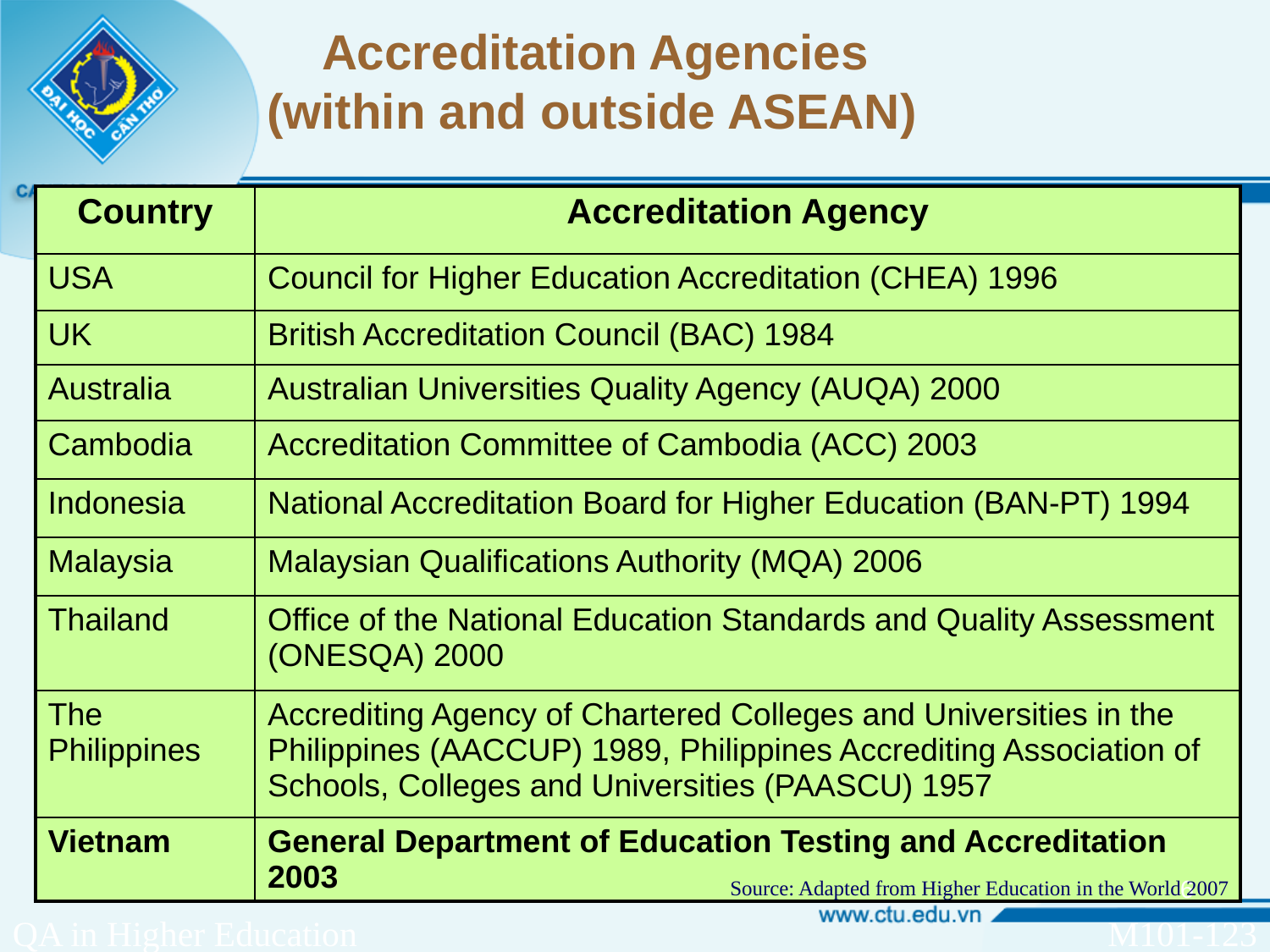

# Accreditation Agencies (within and outside ASEAN)
| Country | Accreditation Agency |
| --- | --- |
| USA | Council for Higher Education Accreditation (CHEA) 1996 |
| UK | British Accreditation Council (BAC) 1984 |
| Australia | Australian Universities Quality Agency (AUQA) 2000 |
| Cambodia | Accreditation Committee of Cambodia (ACC) 2003 |
| Indonesia | National Accreditation Board for Higher Education (BAN-PT) 1994 |
| Malaysia | Malaysian Qualifications Authority (MQA) 2006 |
| Thailand | Office of the National Education Standards and Quality Assessment (ONESQA) 2000 |
| The Philippines | Accrediting Agency of Chartered Colleges and Universities in the Philippines (AACCUP) 1989, Philippines Accrediting Association of Schools, Colleges and Universities (PAASCU) 1957 |
| Vietnam | General Department of Education Testing and Accreditation 2003 |
6
Source: Adapted from Higher Education in the World 2007
QA in Higher Education
M101-123